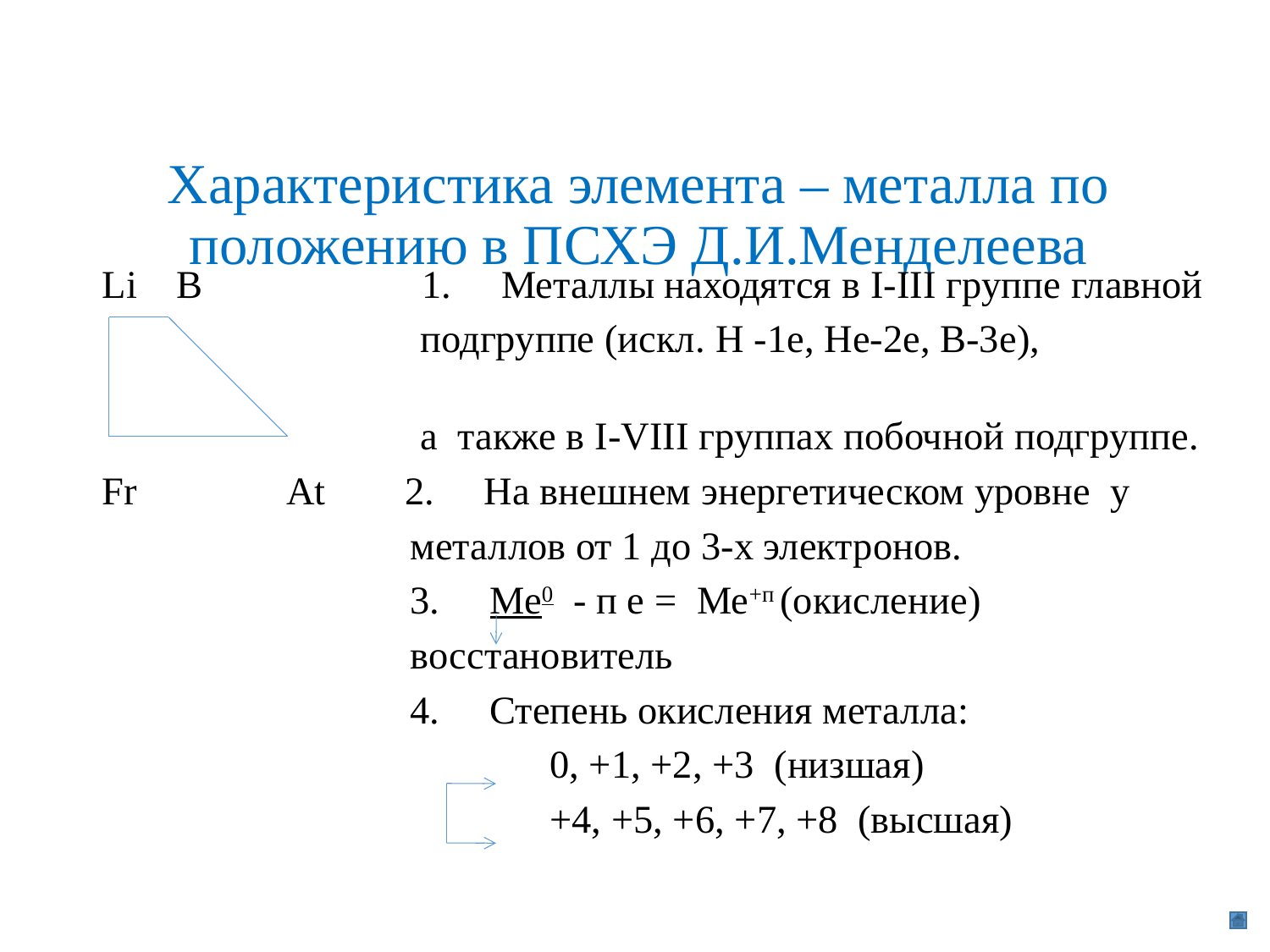

# Характеристика элемента – металла по положению в ПСХЭ Д.И.Менделеева
  Li    B                      1.     Металлы находятся в I-III группе главной
                                  подгруппе (искл. H -1e, Hе-2e, B-3e),
                                  а  также в I-VIII группах побочной подгруппе.
  Fr               At        2.     На внешнем энергетическом уровне  у
                                 металлов от 1 до 3-х электронов.
                                 3.     Ме0  - п е =  Ме+п (окисление)
                                 восстановитель
                                 4.     Степень окисления металла:
                                               0, +1, +2, +3  (низшая)
                                               +4, +5, +6, +7, +8  (высшая)